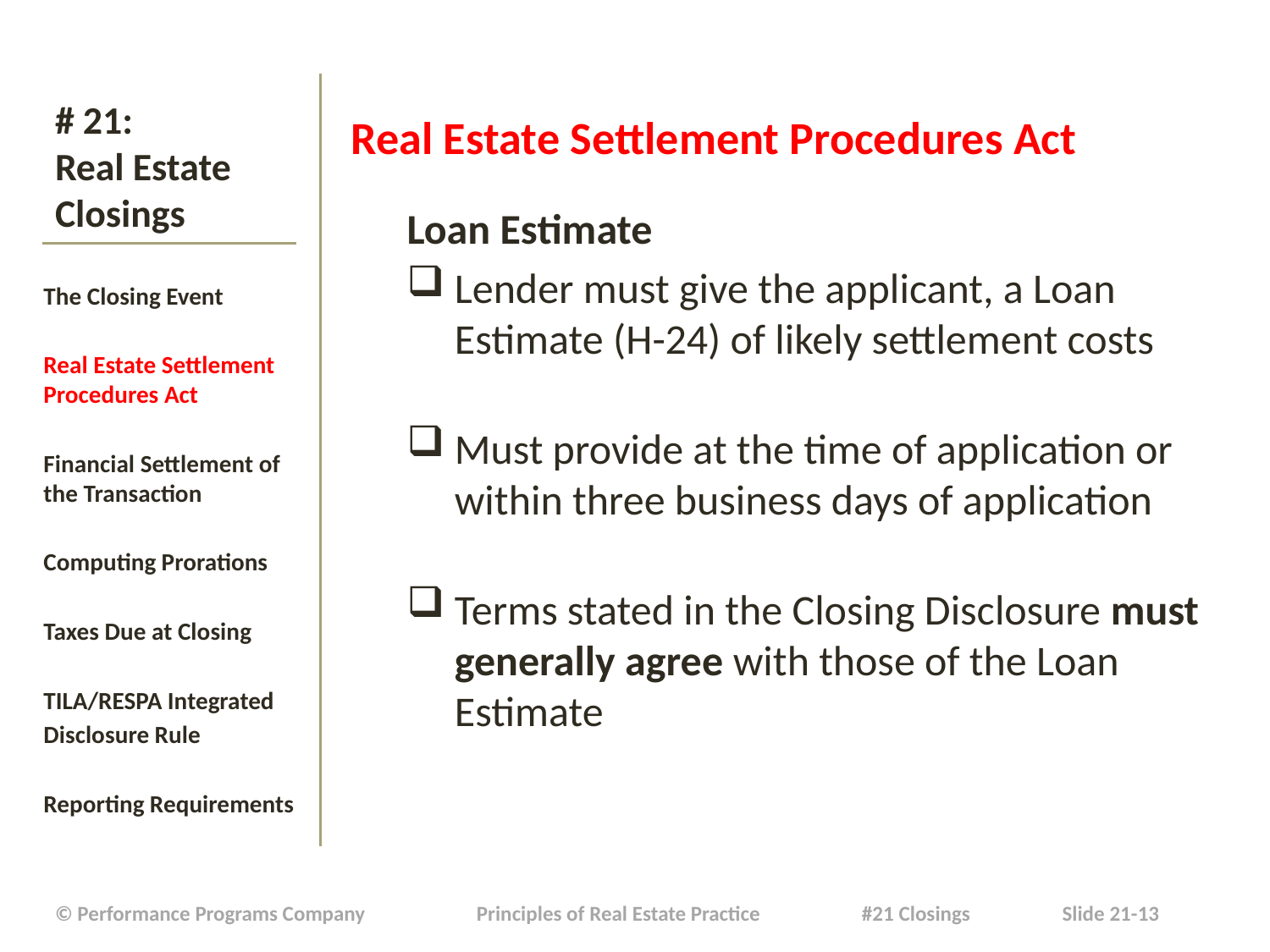

Real Estate Settlement Procedures Act

Loan Estimate
Lender must give the applicant, a Loan Estimate (H-24) of likely settlement costs
Must provide at the time of application or within three business days of application
Terms stated in the Closing Disclosure must generally agree with those of the Loan Estimate

# # 21: Real Estate Closings

The Closing Event

Real Estate Settlement Procedures Act

Financial Settlement of the Transaction

Computing Prorations

Taxes Due at Closing

TILA/RESPA Integrated
Disclosure Rule

Reporting Requirements

| © Performance Programs Company Principles of Real Estate Practice #21 Closings Slide 21-13 |
| --- |